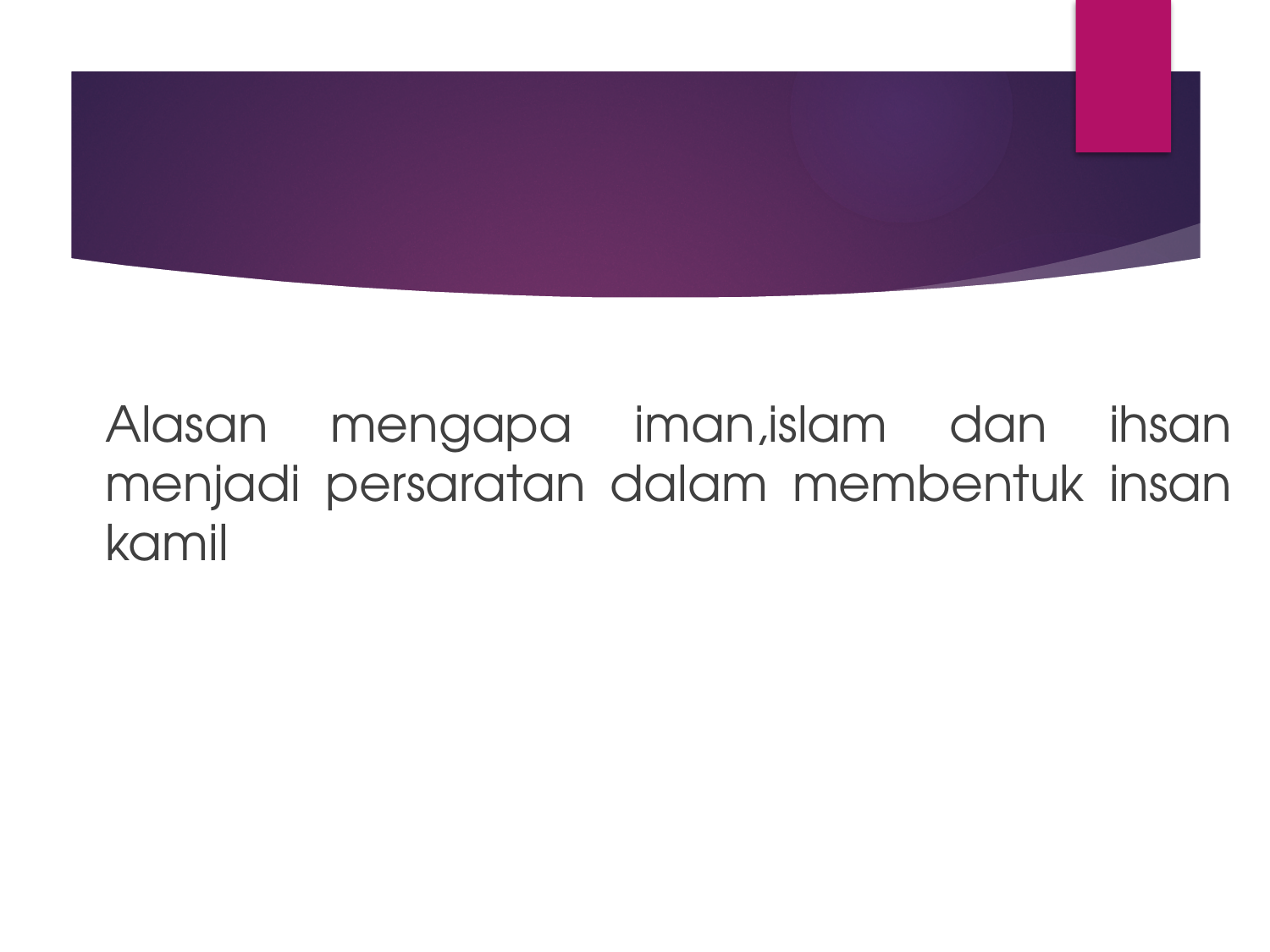

Alasan mengapa iman,islam dan ihsan menjadi persaratan dalam membentuk insan kamil